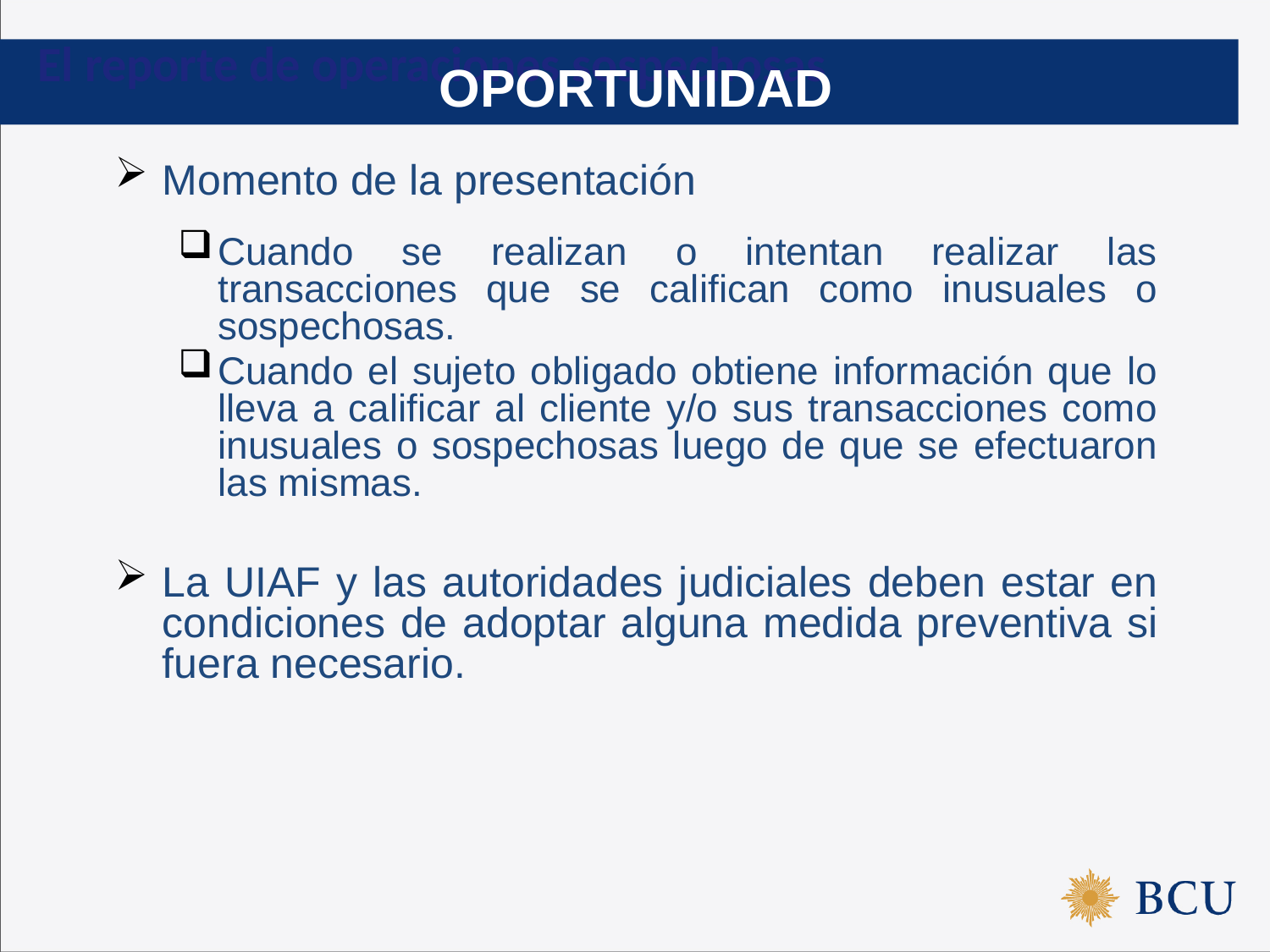

El reporte de operaciones sospechosas
OPORTUNIDAD
Momento de la presentación

Cuando se realizan o intentan realizar las transacciones que se califican como inusuales o sospechosas.
Cuando el sujeto obligado obtiene información que lo lleva a calificar al cliente y/o sus transacciones como inusuales o sospechosas luego de que se efectuaron las mismas.

La UIAF y las autoridades judiciales deben estar en condiciones de adoptar alguna medida preventiva si fuera necesario.